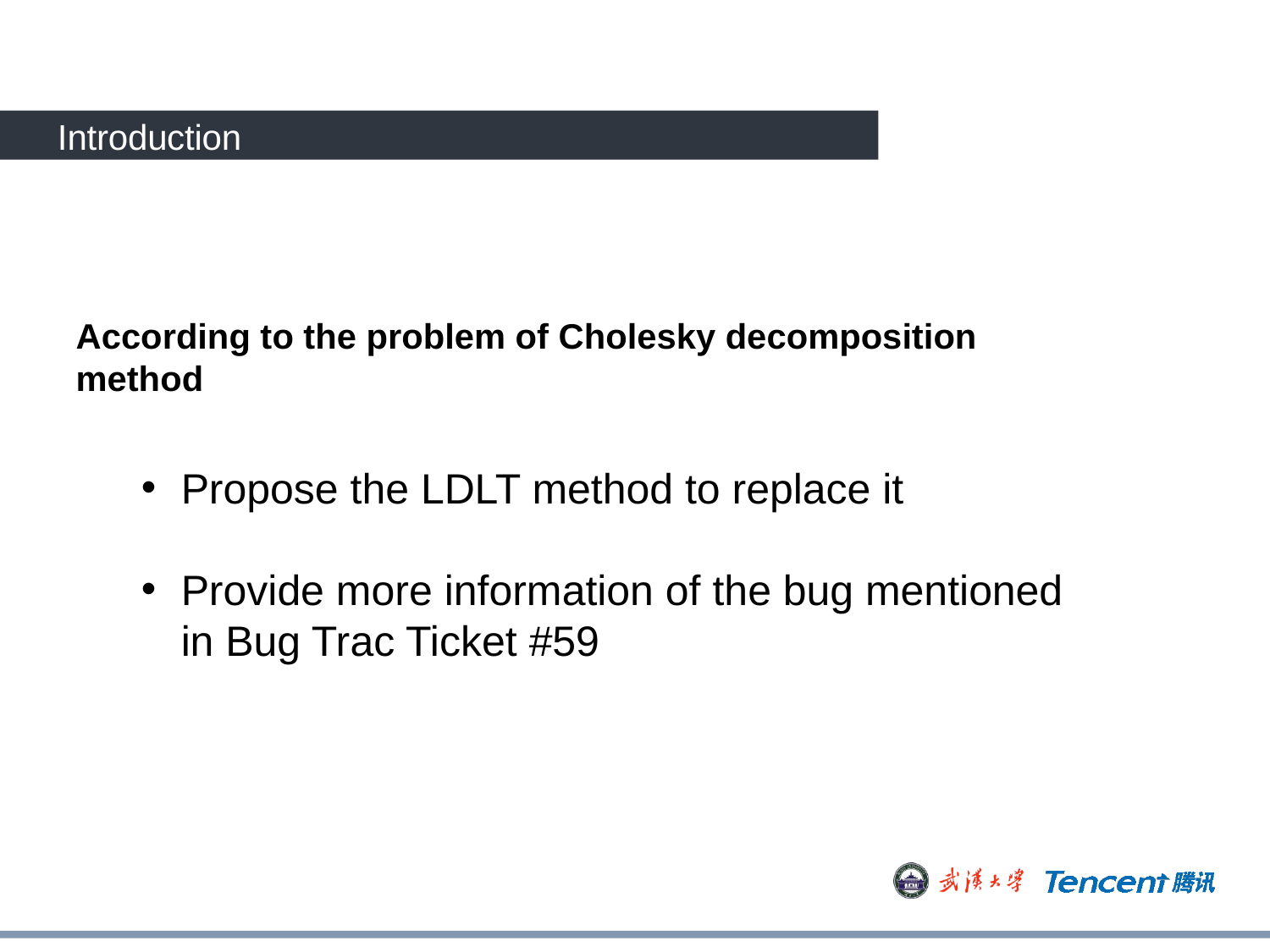

# Introduction
According to the problem of Cholesky decomposition method

Propose the LDLT method to replace it

Provide more information of the bug mentioned in Bug Trac Ticket #59